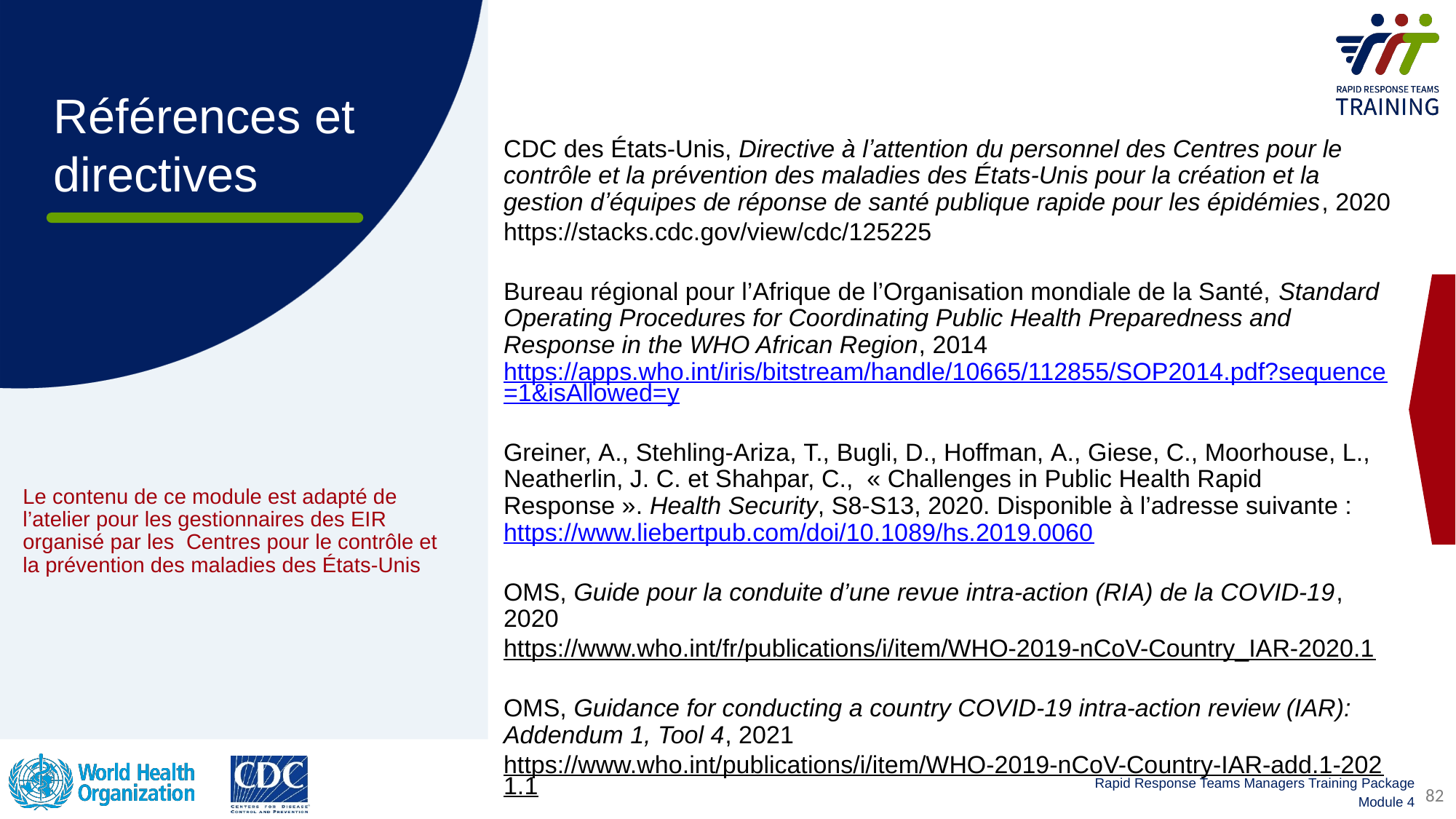

CDC des États-Unis, Directive à lʼattention du personnel des Centres pour le contrôle et la prévention des maladies des États-Unis pour la création et la gestion dʼéquipes de réponse de santé publique rapide pour les épidémies, 2020
https://stacks.cdc.gov/view/cdc/125225

Bureau régional pour l’Afrique de l’Organisation mondiale de la Santé, Standard Operating Procedures for Coordinating Public Health Preparedness and Response in the WHO African Region, 2014 https://apps.who.int/iris/bitstream/handle/10665/112855/SOP2014.pdf?sequence=1&isAllowed=y

Greiner, A., Stehling-Ariza, T., Bugli, D., Hoffman, A., Giese, C., Moorhouse, L., Neatherlin, J. C. et Shahpar, C.,  « Challenges in Public Health Rapid Response ». Health Security, S8-S13, 2020. Disponible à l’adresse suivante : https://www.liebertpub.com/doi/10.1089/hs.2019.0060

OMS, Guide pour la conduite d’une revue intra-action (RIA) de la COVID-19, 2020
https://www.who.int/fr/publications/i/item/WHO-2019-nCoV-Country_IAR-2020.1

OMS, Guidance for conducting a country COVID-19 intra-action review (IAR): Addendum 1, Tool 4, 2021
https://www.who.int/publications/i/item/WHO-2019-nCoV-Country-IAR-add.1-2021.1

# Le contenu de ce module est adapté de l’atelier pour les gestionnaires des EIR organisé par les  Centres pour le contrôle et la prévention des maladies des États-Unis
82